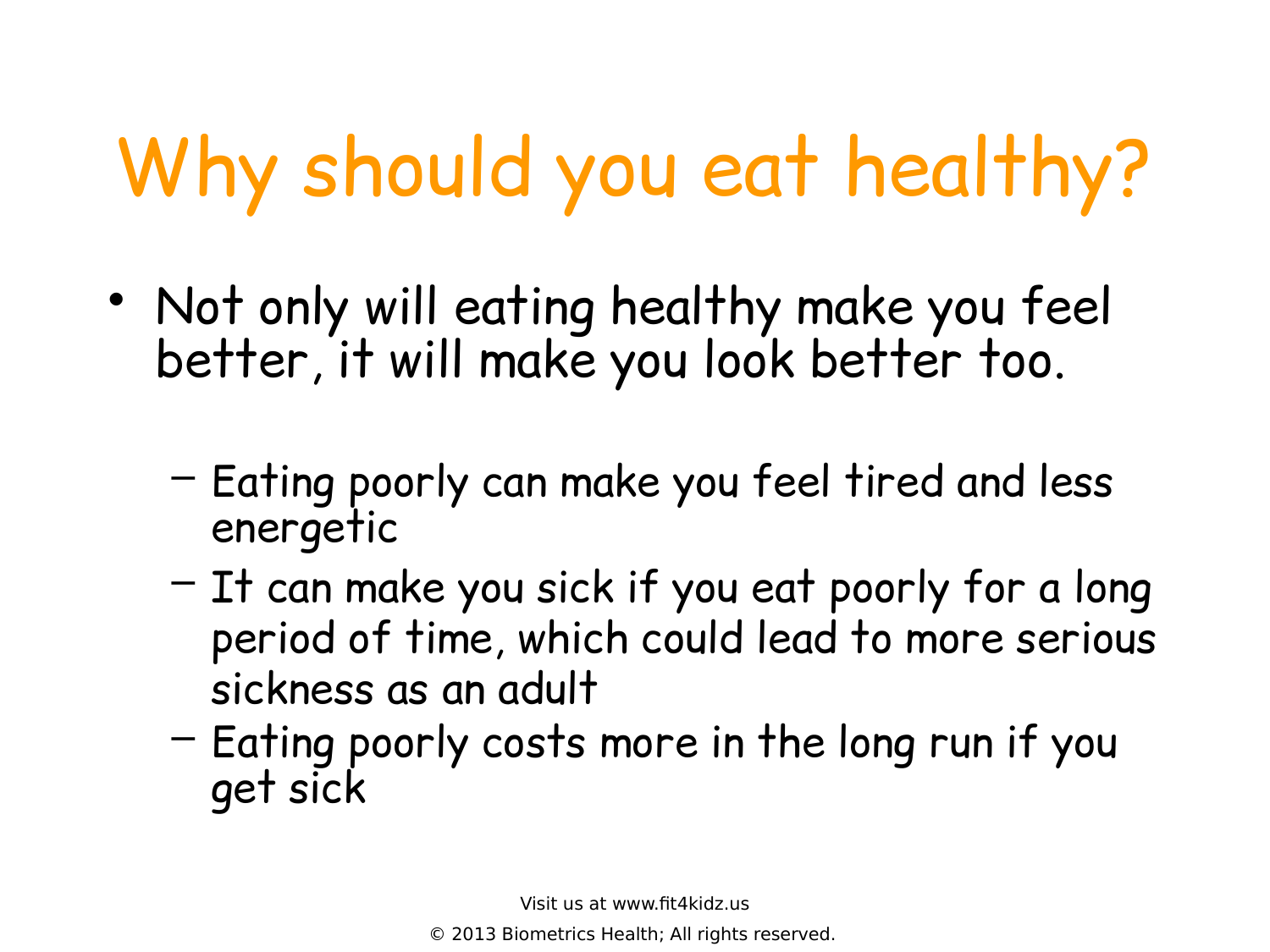

# Why should you eat healthy?
Not only will eating healthy make you feel better, it will make you look better too.

Eating poorly can make you feel tired and less energetic
It can make you sick if you eat poorly for a long period of time, which could lead to more serious sickness as an adult
Eating poorly costs more in the long run if you get sick

Visit us at www.fit4kidz.us
© 2013 Biometrics Health; All rights reserved.